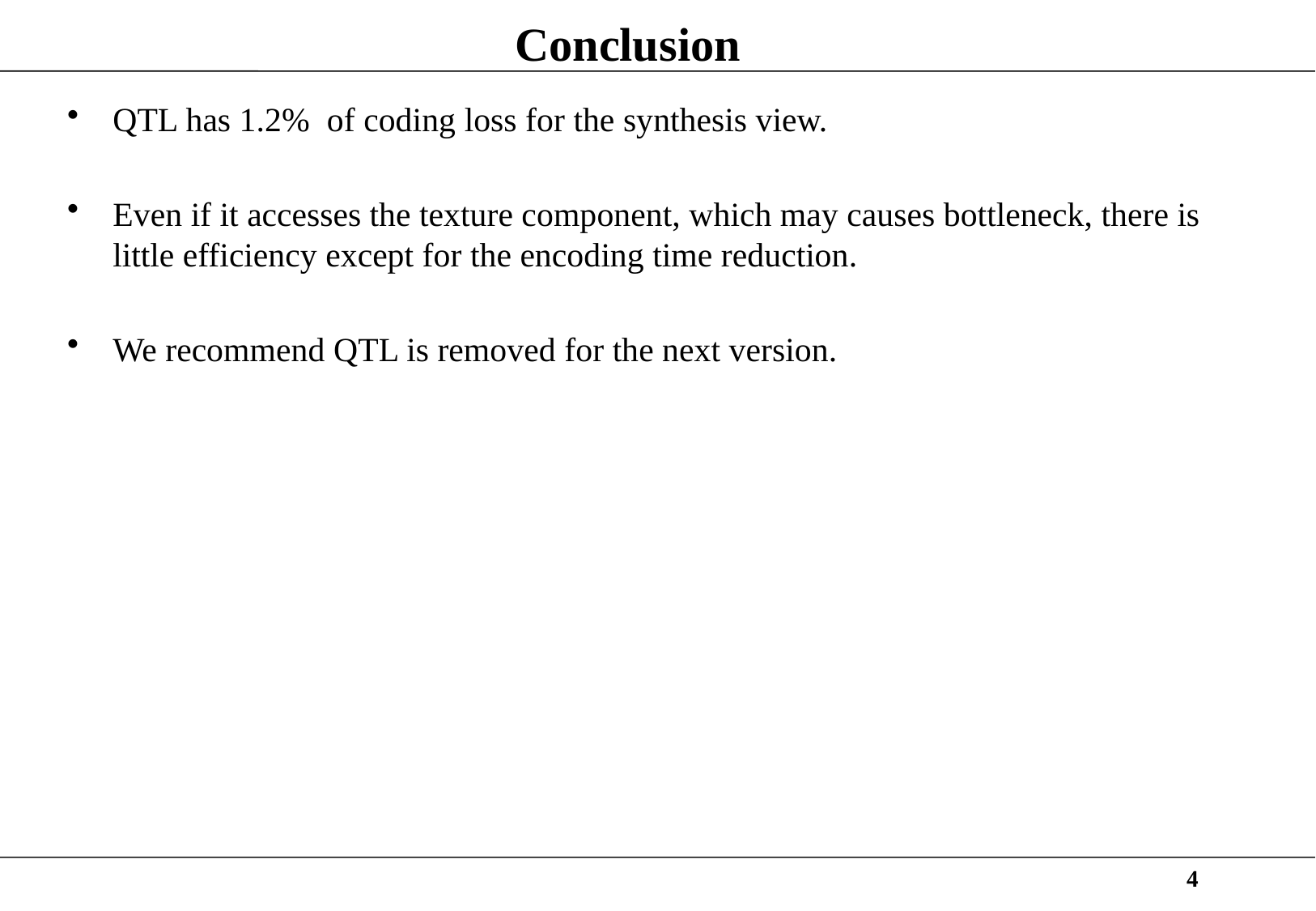

# Conclusion
QTL has 1.2%  of coding loss for the synthesis view.

Even if it accesses the texture component, which may causes bottleneck, there is little efficiency except for the encoding time reduction.

We recommend QTL is removed for the next version.
4